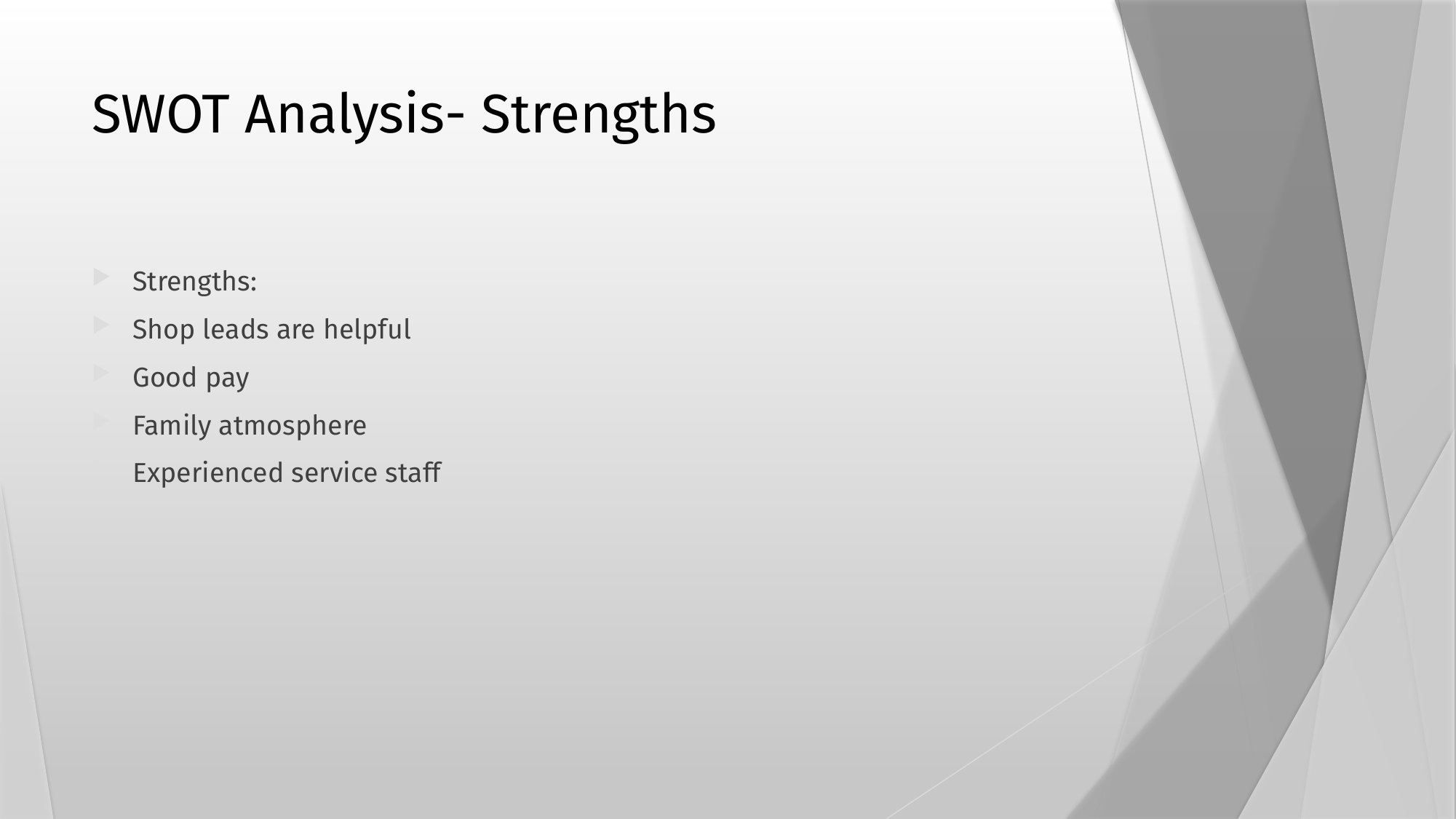

# SWOT Analysis- Strengths
Strengths:
Shop leads are helpful
Good pay
Family atmosphere
Experienced service staff